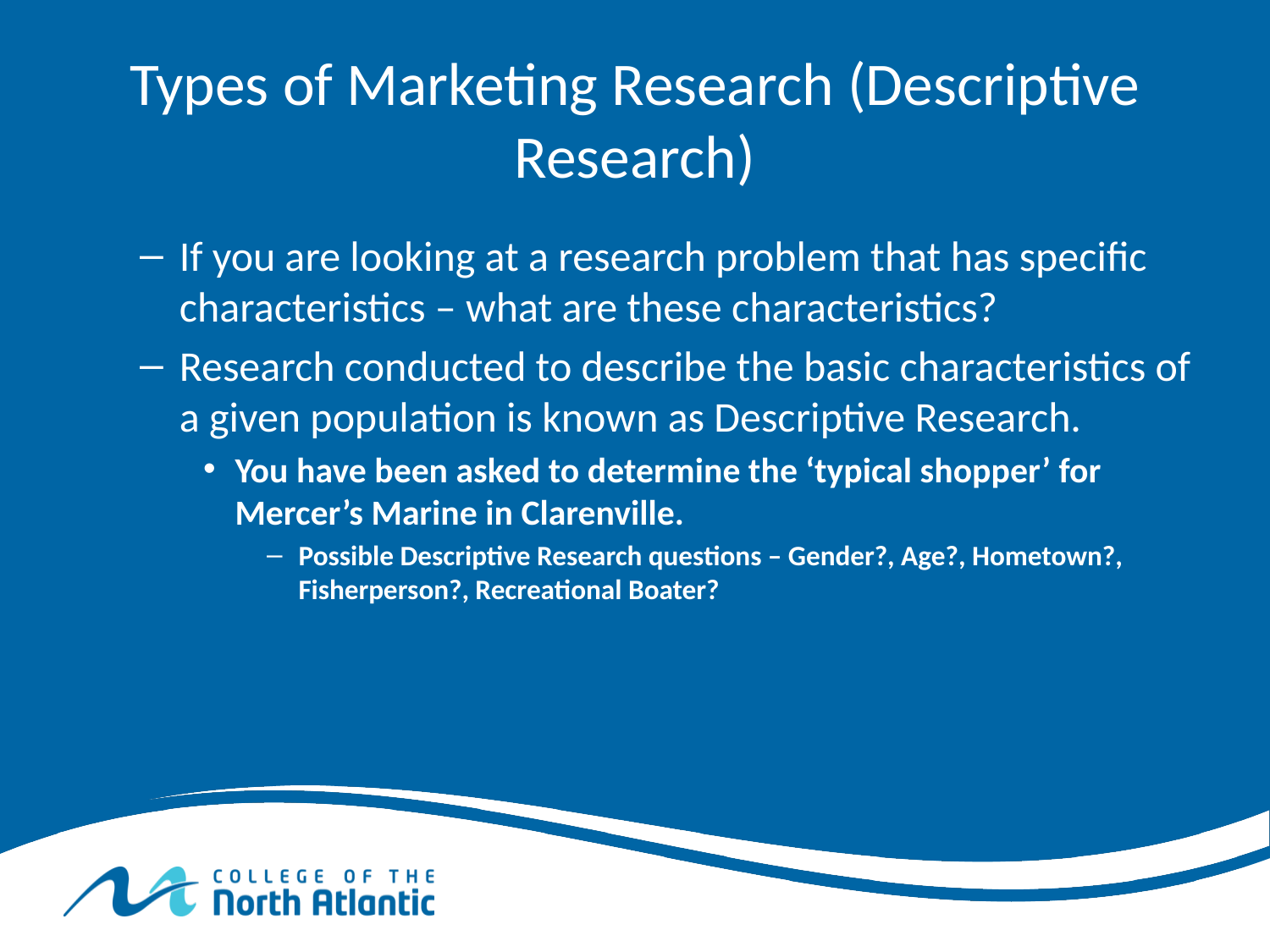

# Types of Marketing Research (Descriptive Research)
If you are looking at a research problem that has specific characteristics – what are these characteristics?
Research conducted to describe the basic characteristics of a given population is known as Descriptive Research.
You have been asked to determine the ‘typical shopper’ for Mercer’s Marine in Clarenville.
Possible Descriptive Research questions – Gender?, Age?, Hometown?, Fisherperson?, Recreational Boater?